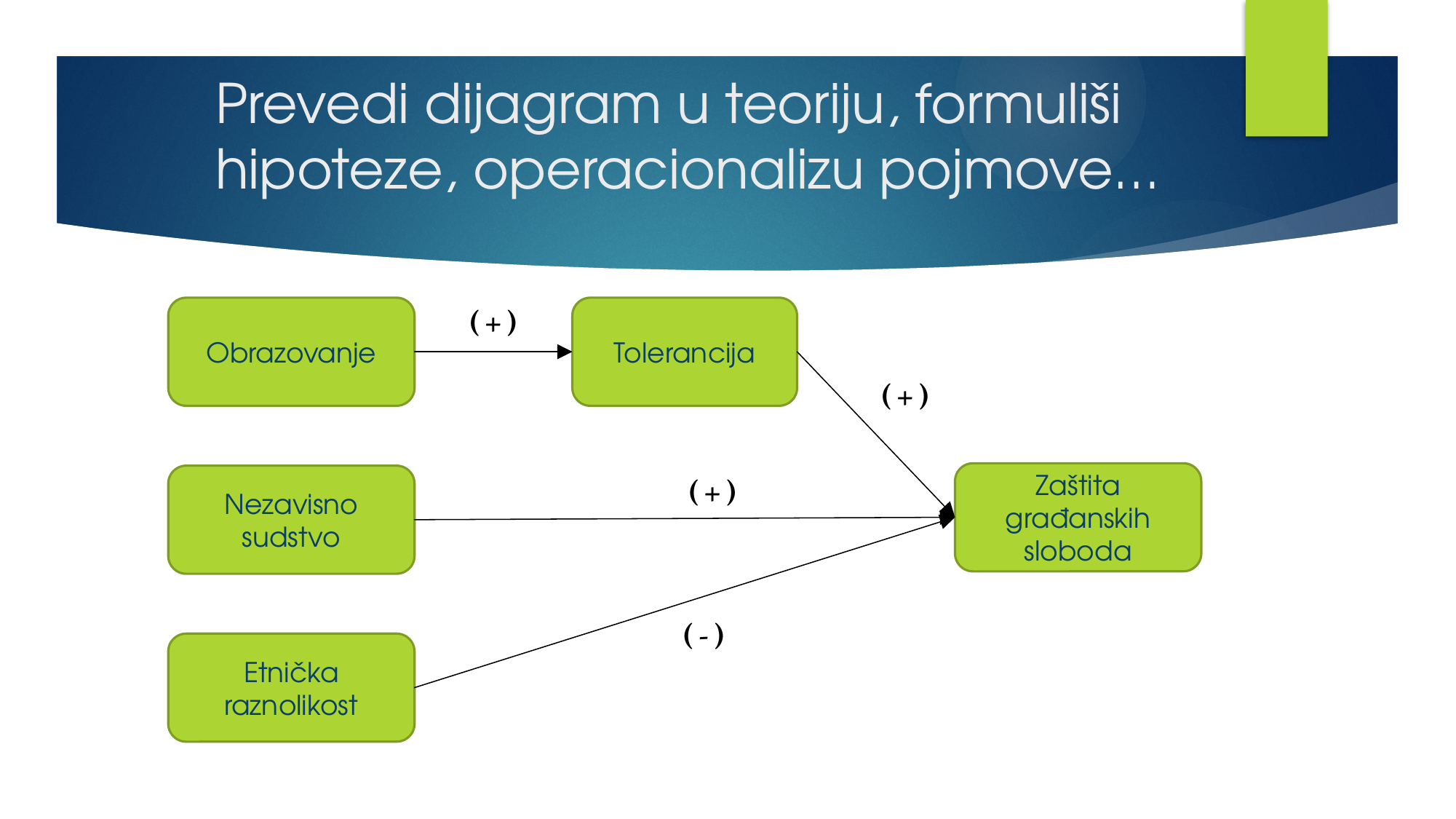

Prevedi dijagram u teoriju, formuliši hipoteze, operacionalizu pojmove…
( + )
Obrazovanje
Tolerancija
( + )
Zaštita građanskih sloboda
Nezavisno sudstvo
( + )
( - )
Etnička raznolikost